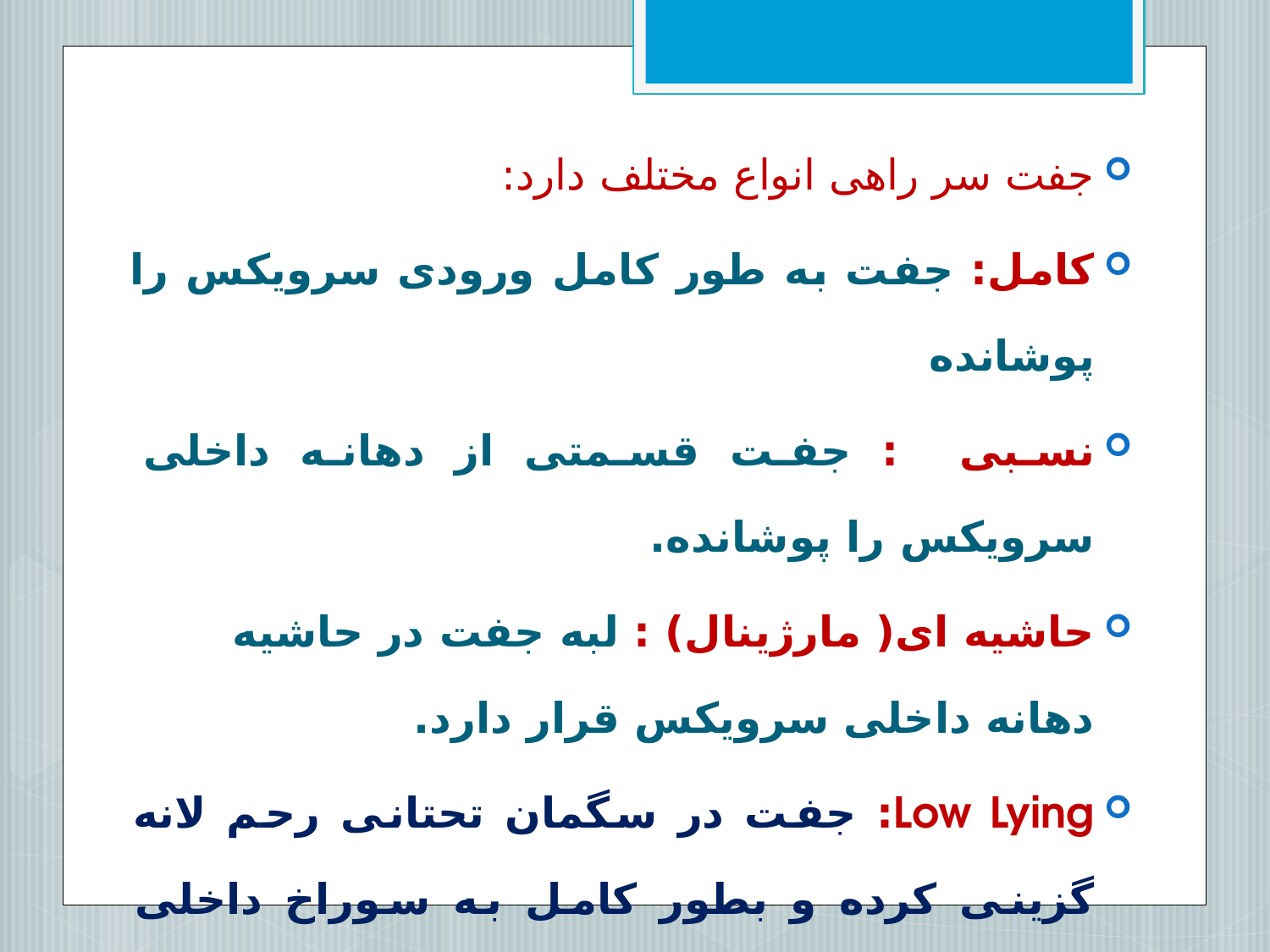

جفت سر راهی انواع مختلف دارد:
کامل: جفت به طور کامل ورودی سرویکس را پوشانده
نسبی  : جفت قسمتی از دهانه داخلی سرویکس را پوشانده.
حاشیه ای( مارژینال) : لبه جفت در حاشیه دهانه داخلی سرویکس قرار دارد.
Low Lying: جفت در سگمان تحتانی رحم لانه گزینی کرده و بطور کامل به سوراخ داخلی سرویکس نمی رسد و در مجاورت آن قرار می گیرد.